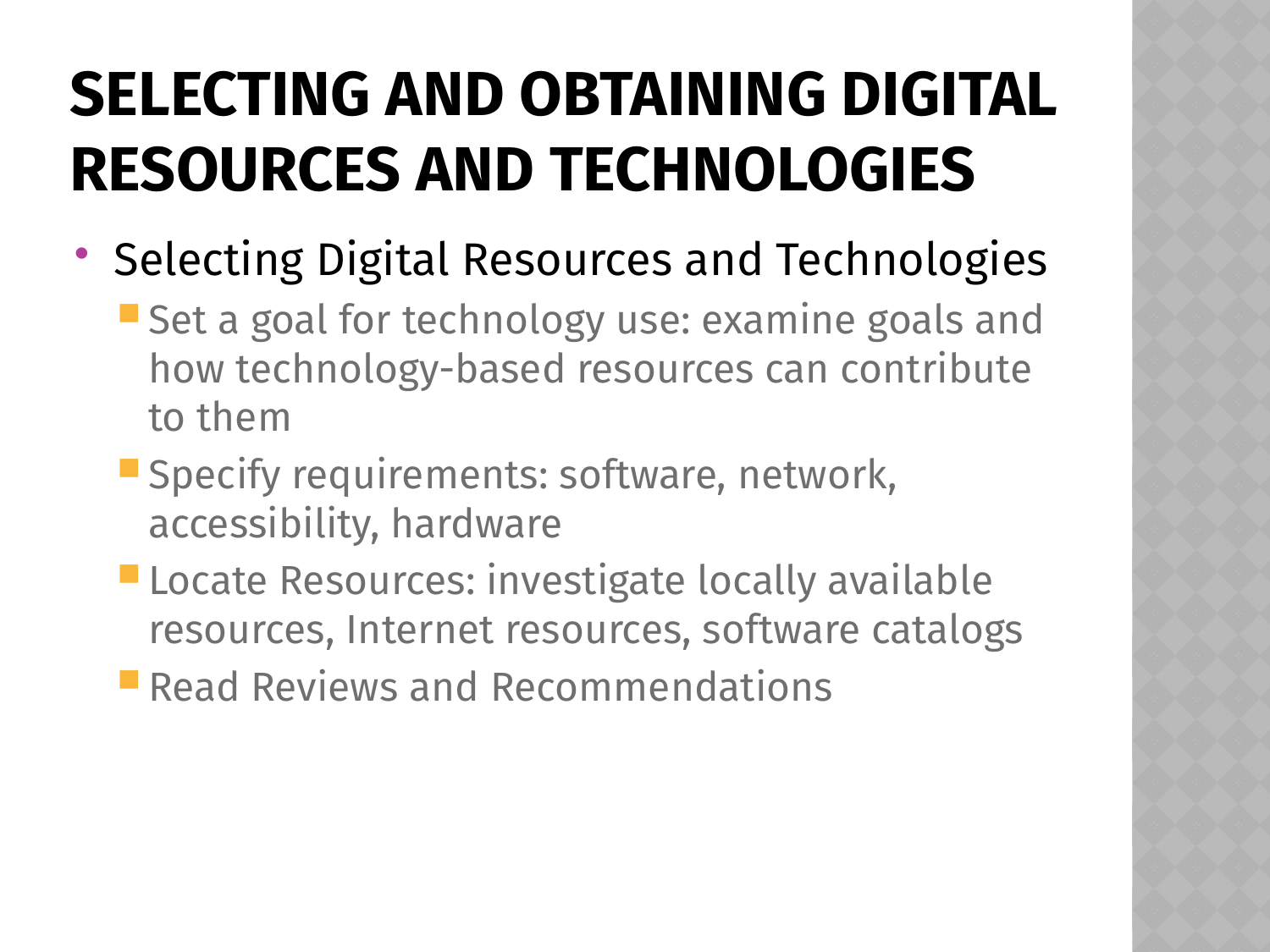

# Selecting and Obtaining Digital Resources and Technologies
Selecting Digital Resources and Technologies
Set a goal for technology use: examine goals and how technology-based resources can contribute to them
Specify requirements: software, network, accessibility, hardware
Locate Resources: investigate locally available resources, Internet resources, software catalogs
Read Reviews and Recommendations